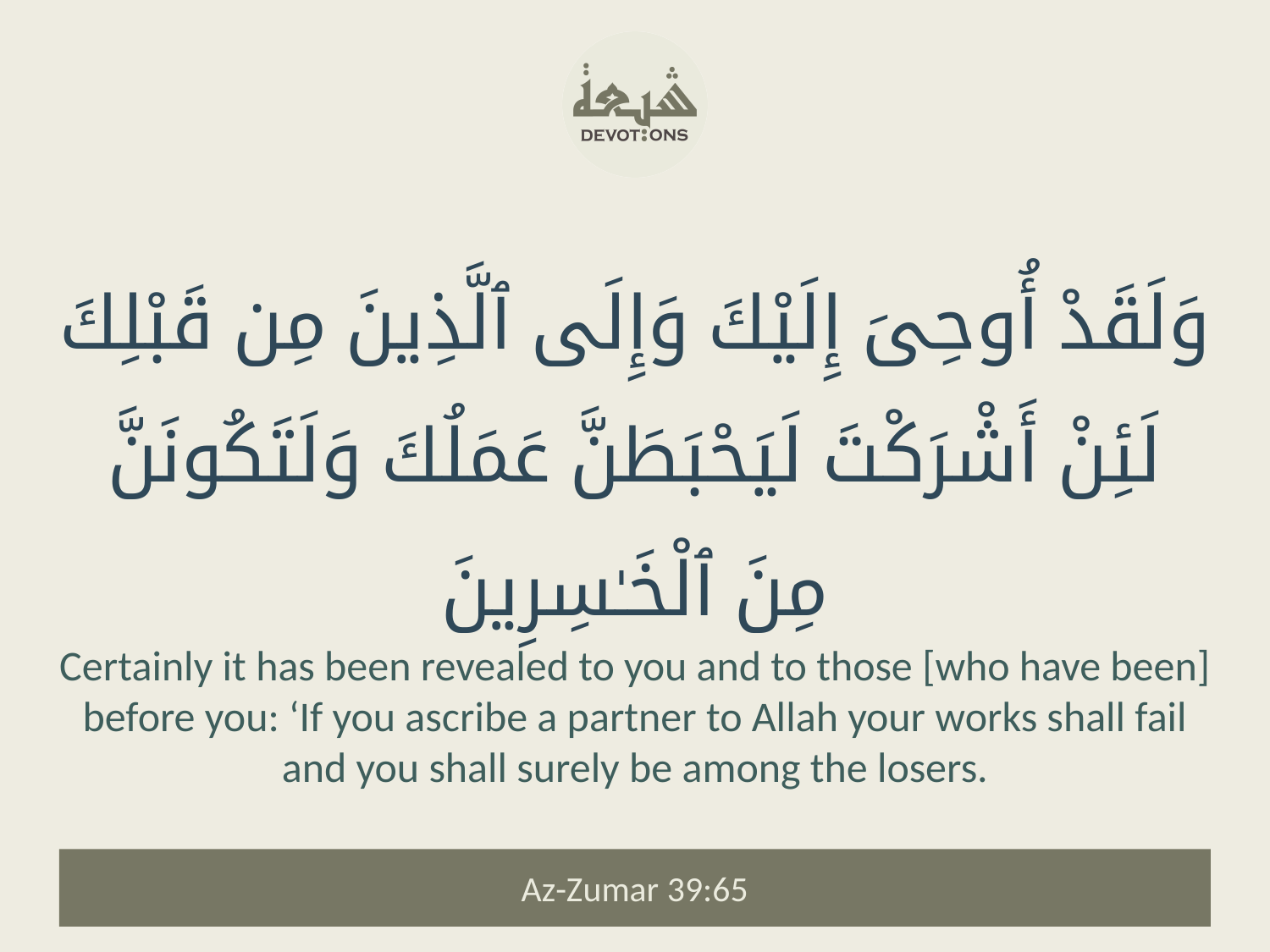

وَلَقَدْ أُوحِىَ إِلَيْكَ وَإِلَى ٱلَّذِينَ مِن قَبْلِكَ لَئِنْ أَشْرَكْتَ لَيَحْبَطَنَّ عَمَلُكَ وَلَتَكُونَنَّ مِنَ ٱلْخَـٰسِرِينَ
Certainly it has been revealed to you and to those [who have been] before you: ‘If you ascribe a partner to Allah your works shall fail and you shall surely be among the losers.
Az-Zumar 39:65